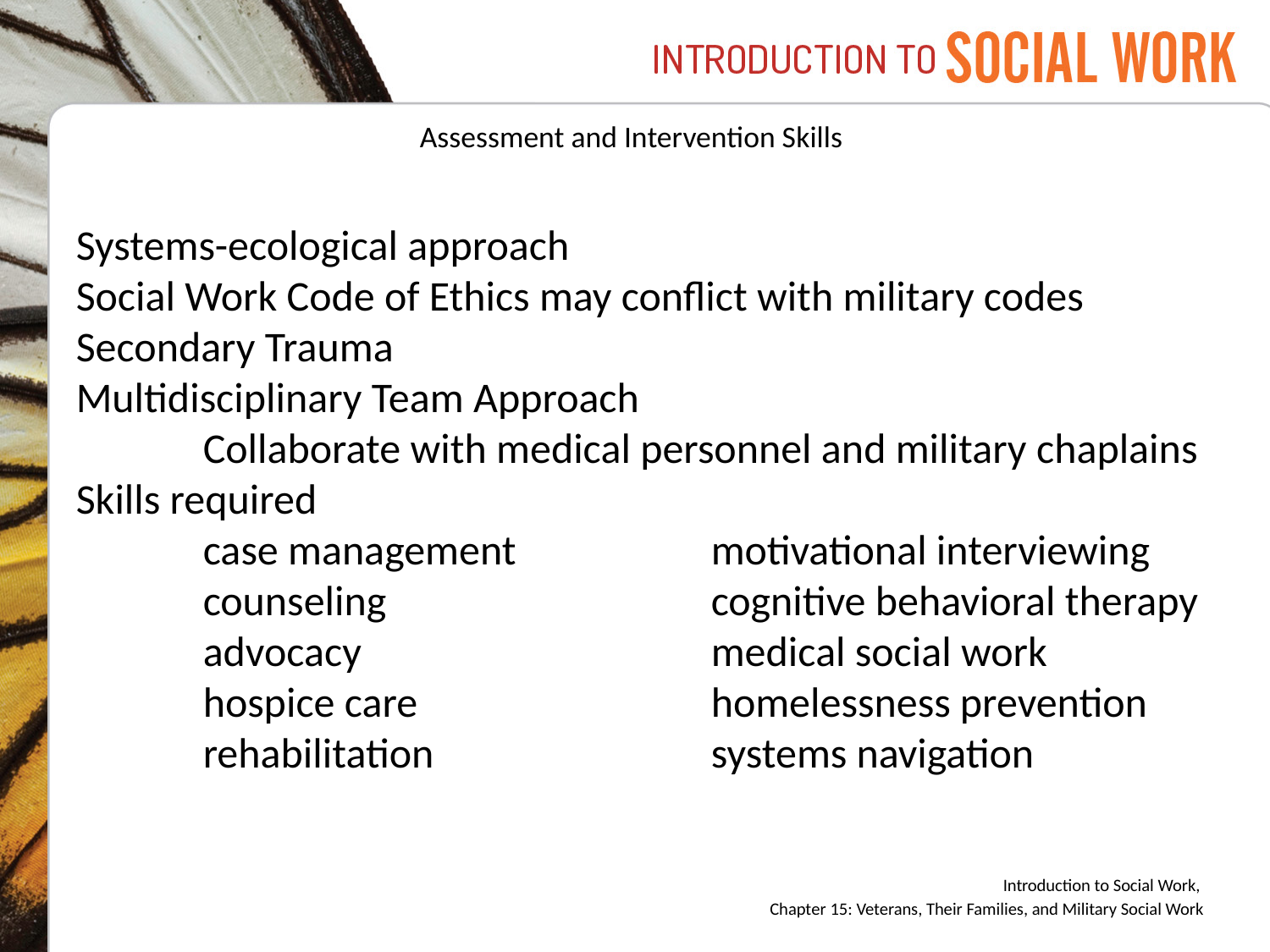

# Assessment and Intervention Skills
Systems-ecological approach
Social Work Code of Ethics may conflict with military codes
Secondary Trauma
Multidisciplinary Team Approach
	Collaborate with medical personnel and military chaplains
Skills required
	case management		motivational interviewing
	counseling 			cognitive behavioral therapy
	advocacy			medical social work
	hospice care  			homelessness prevention
	rehabilitation			systems navigation

Introduction to Social Work,
Chapter 15: Veterans, Their Families, and Military Social Work